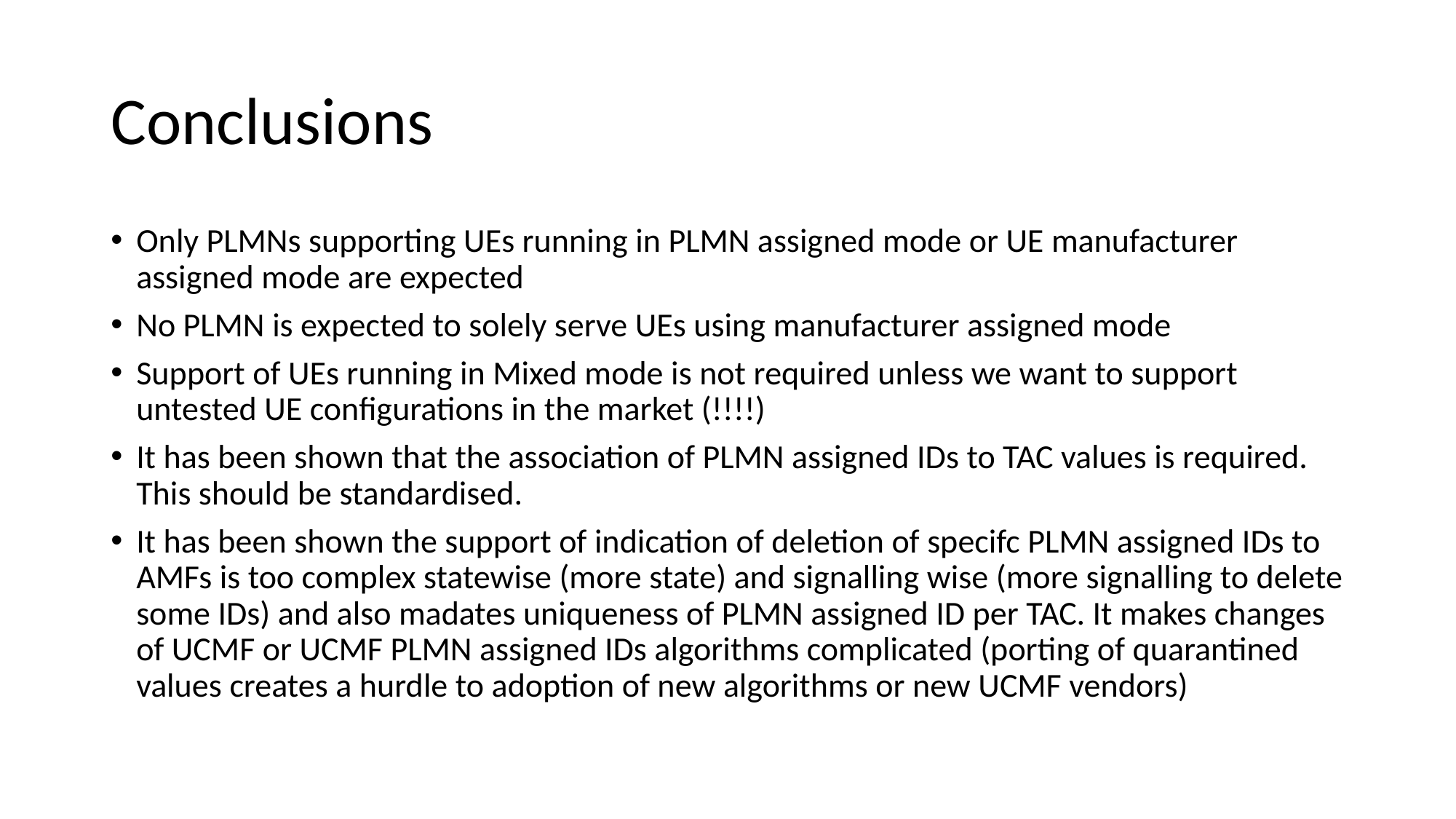

# Conclusions
Only PLMNs supporting UEs running in PLMN assigned mode or UE manufacturer assigned mode are expected
No PLMN is expected to solely serve UEs using manufacturer assigned mode
Support of UEs running in Mixed mode is not required unless we want to support untested UE configurations in the market (!!!!)
It has been shown that the association of PLMN assigned IDs to TAC values is required. This should be standardised.
It has been shown the support of indication of deletion of specifc PLMN assigned IDs to AMFs is too complex statewise (more state) and signalling wise (more signalling to delete some IDs) and also madates uniqueness of PLMN assigned ID per TAC. It makes changes of UCMF or UCMF PLMN assigned IDs algorithms complicated (porting of quarantined values creates a hurdle to adoption of new algorithms or new UCMF vendors)